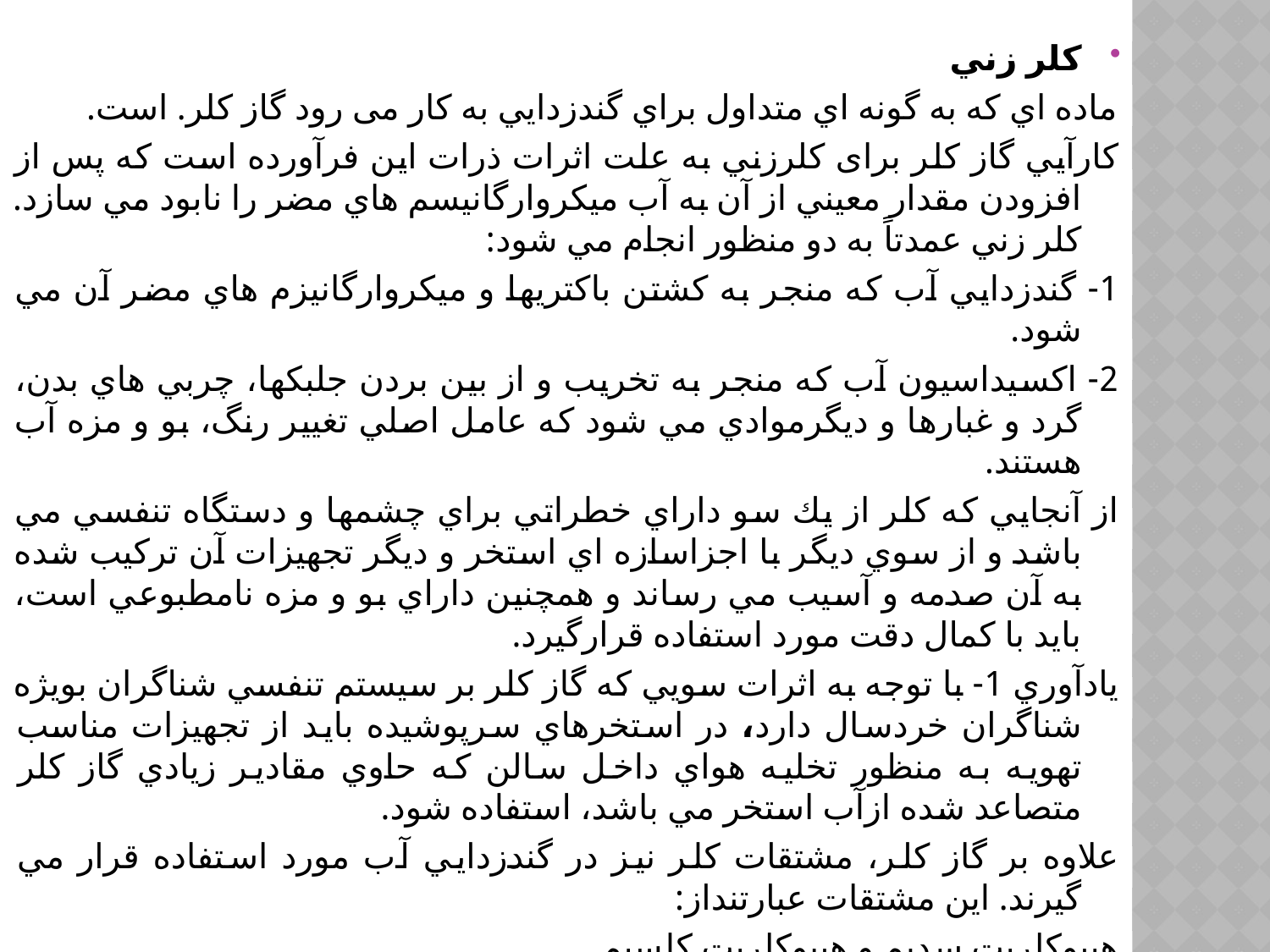

كلر زني
ماده اي كه به گونه اي متداول براي گندزدايي به كار می رود گاز کلر. است.
كارآيي گاز كلر برای كلرزني به علت اثرات ذرات اين فرآورده است كه پس از افزودن مقدار معيني از آن به آب ميكروارگانيسم هاي مضر را نابود مي سازد. كلر زني عمدتاً به دو منظور انجام مي شود:
1- گندزدايي آب كه منجر به كشتن باكتريها و ميكروارگانيزم هاي مضر آن مي شود.
2- اكسيداسيون آب كه منجر به تخريب و از بين بردن جلبكها، چربي هاي بدن، گرد و غبارها و ديگرموادي مي شود كه عامل اصلي تغيير رنگ، بو و مزه آب هستند.
از آنجايي كه كلر از يك سو داراي خطراتي براي چشمها و دستگاه تنفسي مي باشد و از سوي ديگر با اجزاسازه اي استخر و ديگر تجهيزات آن تركيب شده به آن صدمه و آسيب مي رساند و همچنين داراي بو و مزه نامطبوعي است، بايد با كمال دقت مورد استفاده قرارگيرد.
يادآوري 1- با توجه به اثرات سويي كه گاز كلر بر سيستم تنفسي شناگران بويژه شناگران خردسال دارد، در استخرهاي سرپوشيده بايد از تجهيزات مناسب تهويه به منظور تخليه هواي داخل سالن كه حاوي مقادير زيادي گاز كلر متصاعد شده ازآب استخر مي باشد، استفاده شود.
علاوه بر گاز كلر، مشتقات كلر نيز در گندزدايي آب مورد استفاده قرار مي گيرند. اين مشتقات عبارتنداز:
هيپوكلريت سديم و هيپوكلريت كلسيم.